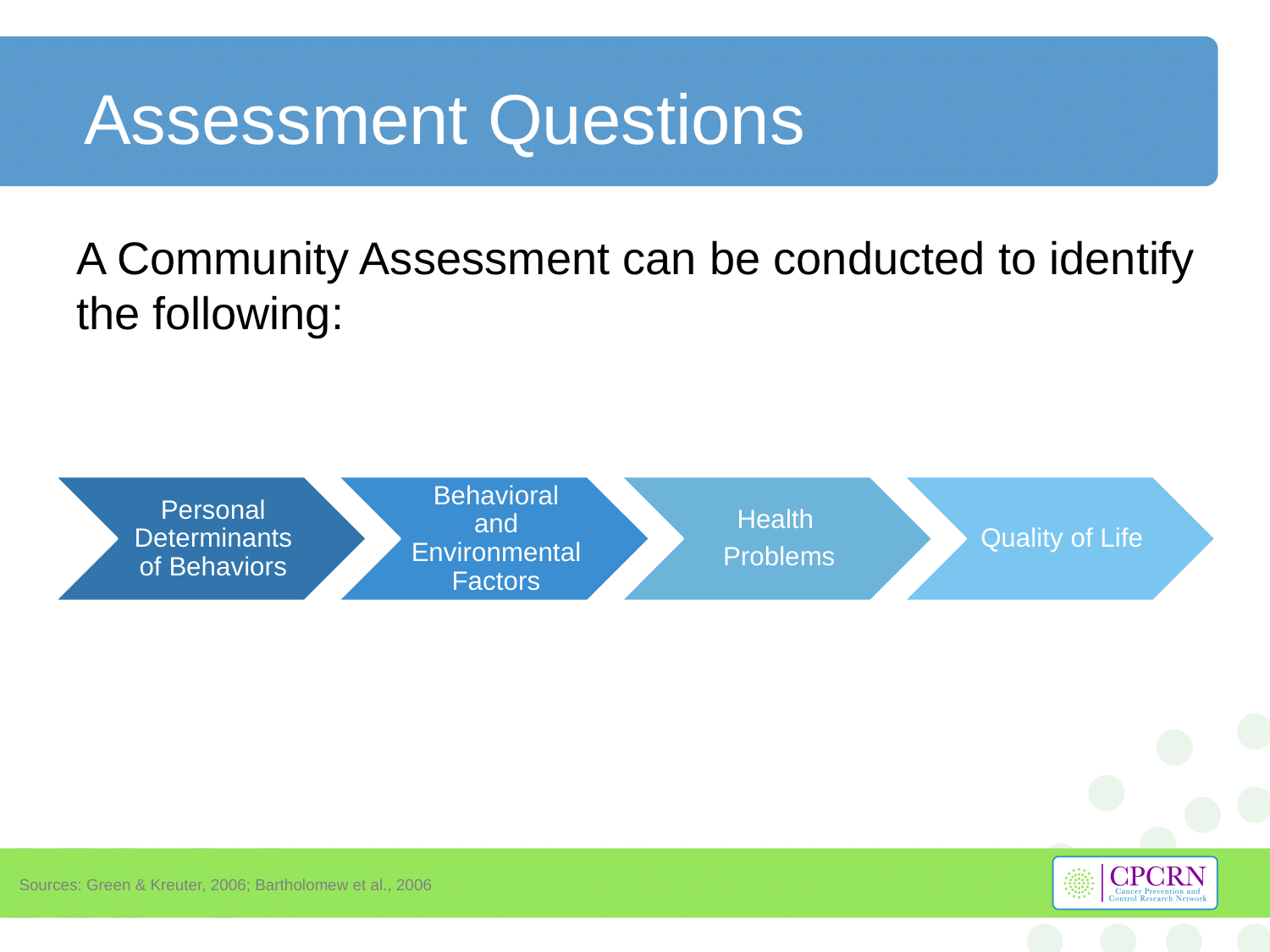

# Assessment Questions
A Community Assessment can be conducted to identify the following:

Personal Determinants of Behaviors
Behavioral and Environmental Factors
Health
Problems
Quality of Life
Sources: Green & Kreuter, 2006; Bartholomew et al., 2006